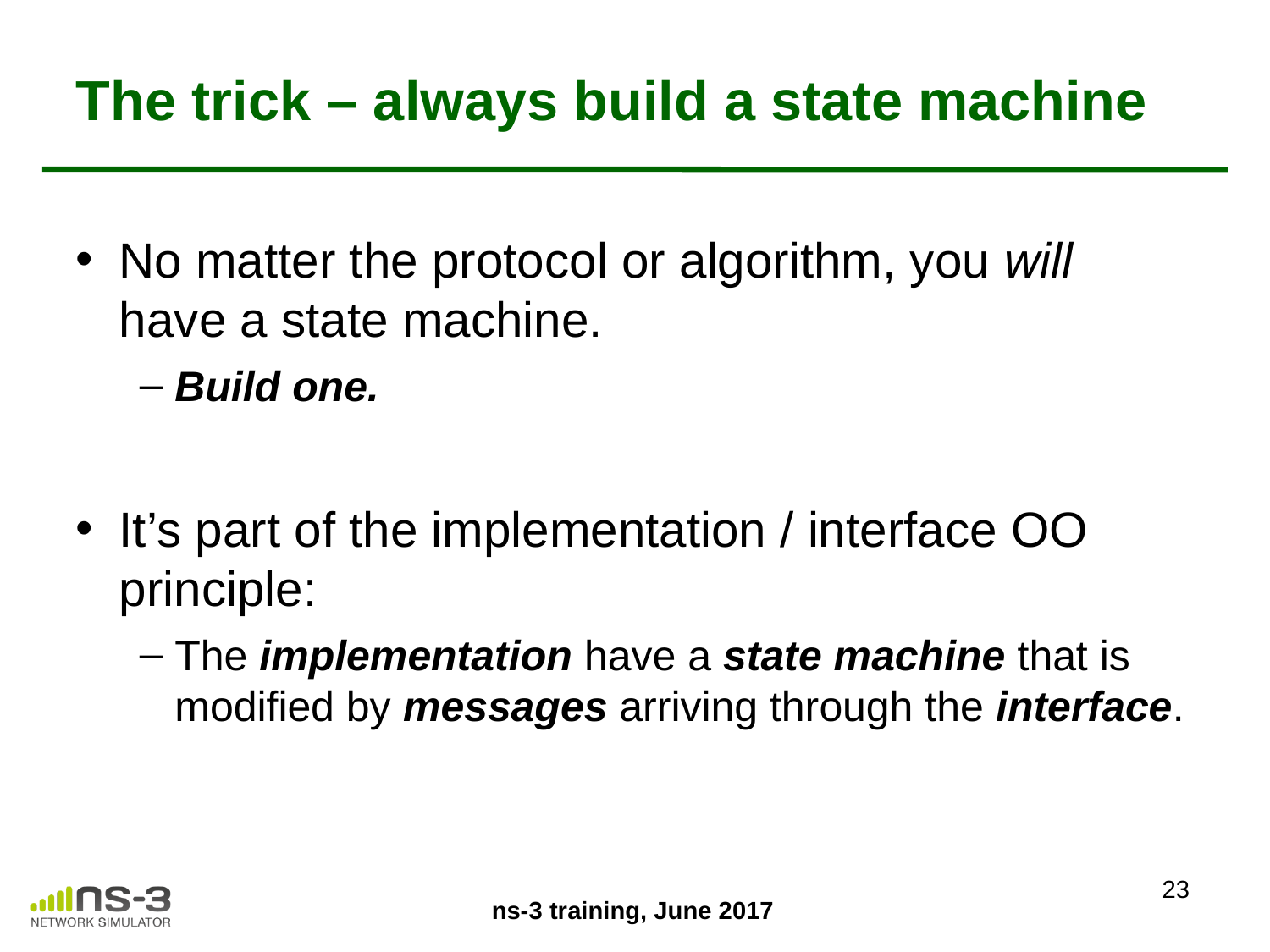

# The trick – always build a state machine
No matter the protocol or algorithm, you will have a state machine.
Build one.

It’s part of the implementation / interface OO principle:
The implementation have a state machine that is modified by messages arriving through the interface.
23
ns-3 training, June 2017